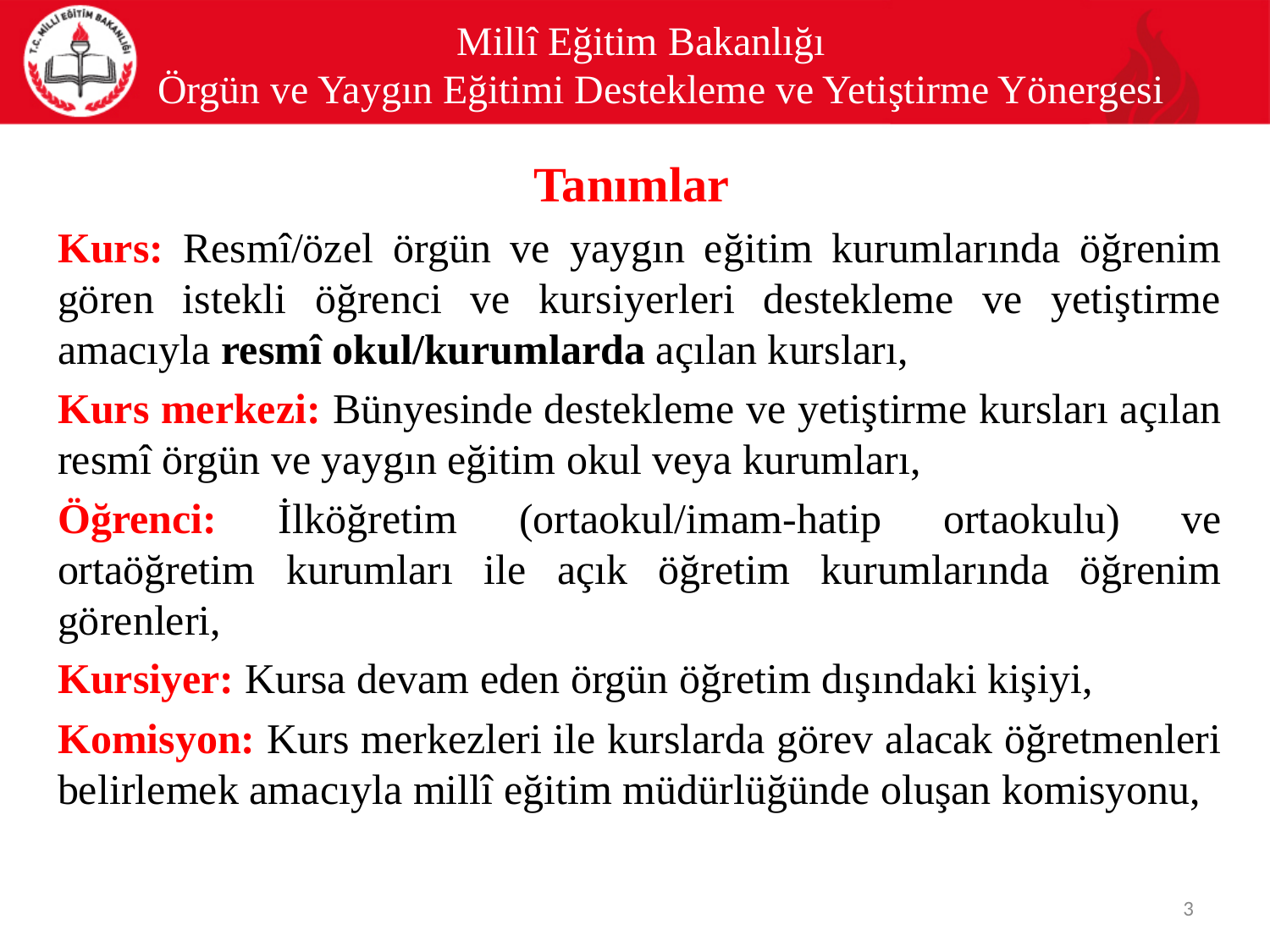

# Millî Eğitim Bakanlığı Örgün ve Yaygın Eğitimi Destekleme ve Yetiştirme Yönergesi
                                             Tanımlar
Kurs: Resmî/özel örgün ve yaygın eğitim kurumlarında öğrenim gören istekli öğrenci ve kursiyerleri destekleme ve yetiştirme amacıyla resmî okul/kurumlarda açılan kursları,
Kurs merkezi: Bünyesinde destekleme ve yetiştirme kursları açılan resmî örgün ve yaygın eğitim okul veya kurumları,
Öğrenci: İlköğretim (ortaokul/imam-hatip ortaokulu) ve ortaöğretim kurumları ile açık öğretim kurumlarında öğrenim görenleri,
Kursiyer: Kursa devam eden örgün öğretim dışındaki kişiyi,
Komisyon: Kurs merkezleri ile kurslarda görev alacak öğretmenleri belirlemek amacıyla millî eğitim müdürlüğünde oluşan komisyonu,

3